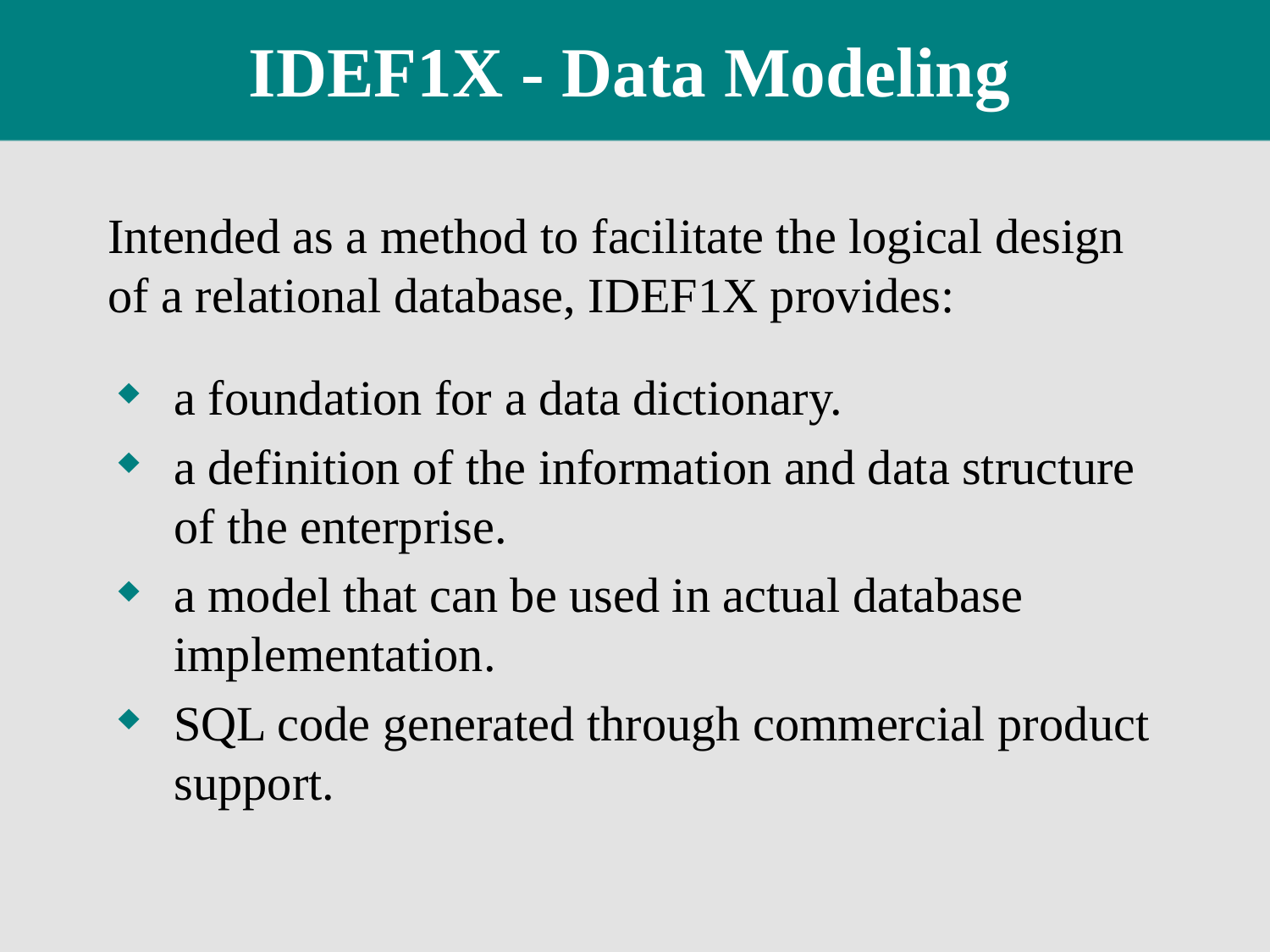

# IDEF1X - Data Modeling
Intended as a method to facilitate the logical design of a relational database, IDEF1X provides:
a foundation for a data dictionary.
a definition of the information and data structure of the enterprise.
a model that can be used in actual database implementation.
SQL code generated through commercial product support.